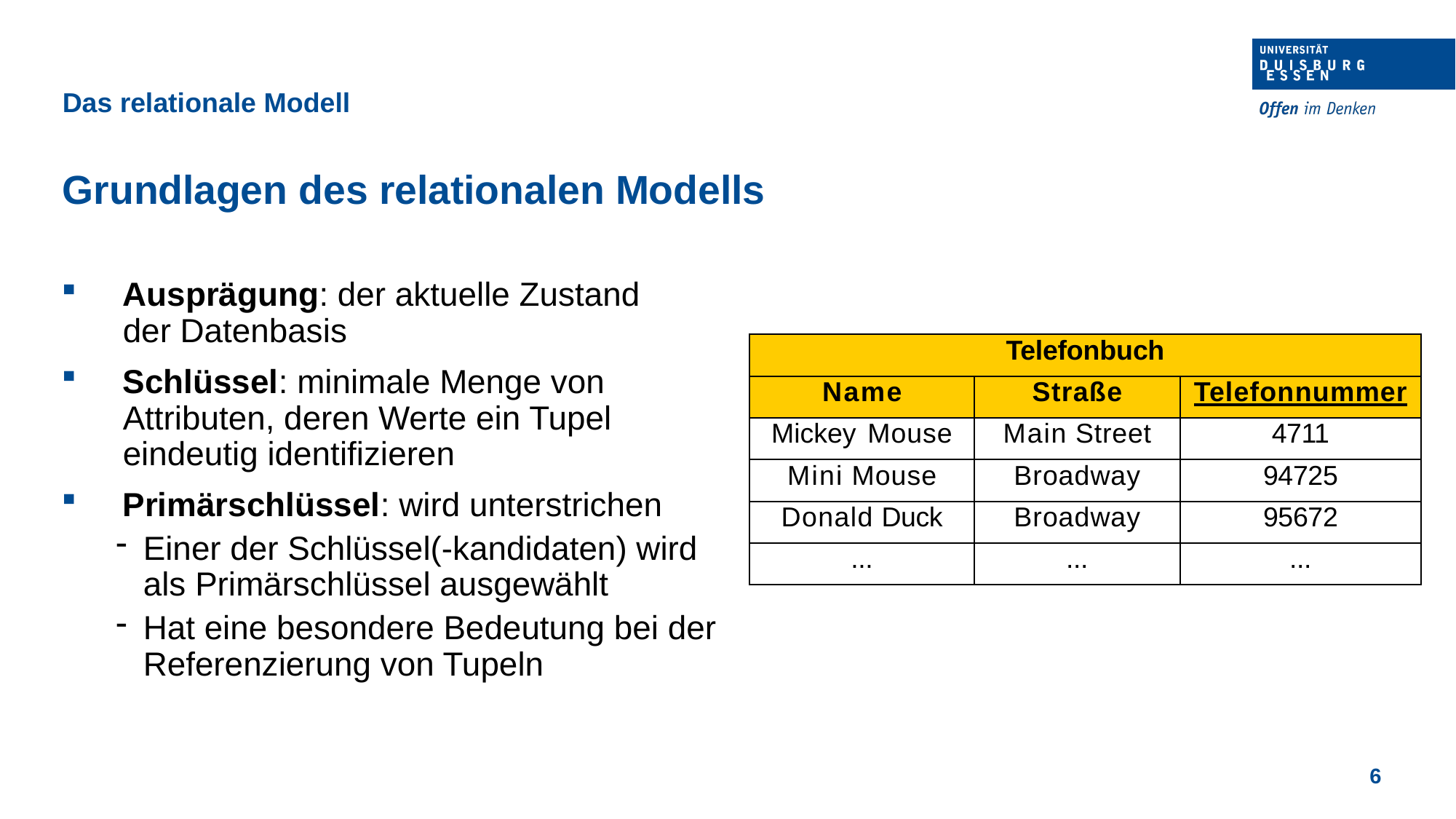

Das relationale Modell
Grundlagen des relationalen Modells
Ausprägung: der aktuelle Zustand
der Datenbasis
Schlüssel: minimale Menge von Attributen, deren Werte ein Tupel eindeutig identifizieren
Primärschlüssel: wird unterstrichen
Einer der Schlüssel(-kandidaten) wird als Primärschlüssel ausgewählt
Hat eine besondere Bedeutung bei der Referenzierung von Tupeln
| Telefonbuch |  |  |
| --- | --- | --- |
| Name | Straße | Telefonnummer |
| Mickey Mouse | Main Street | 4711 |
| Mini Mouse | Broadway | 94725 |
| Donald Duck | Broadway | 95672 |
| ... | ... | ... |
6